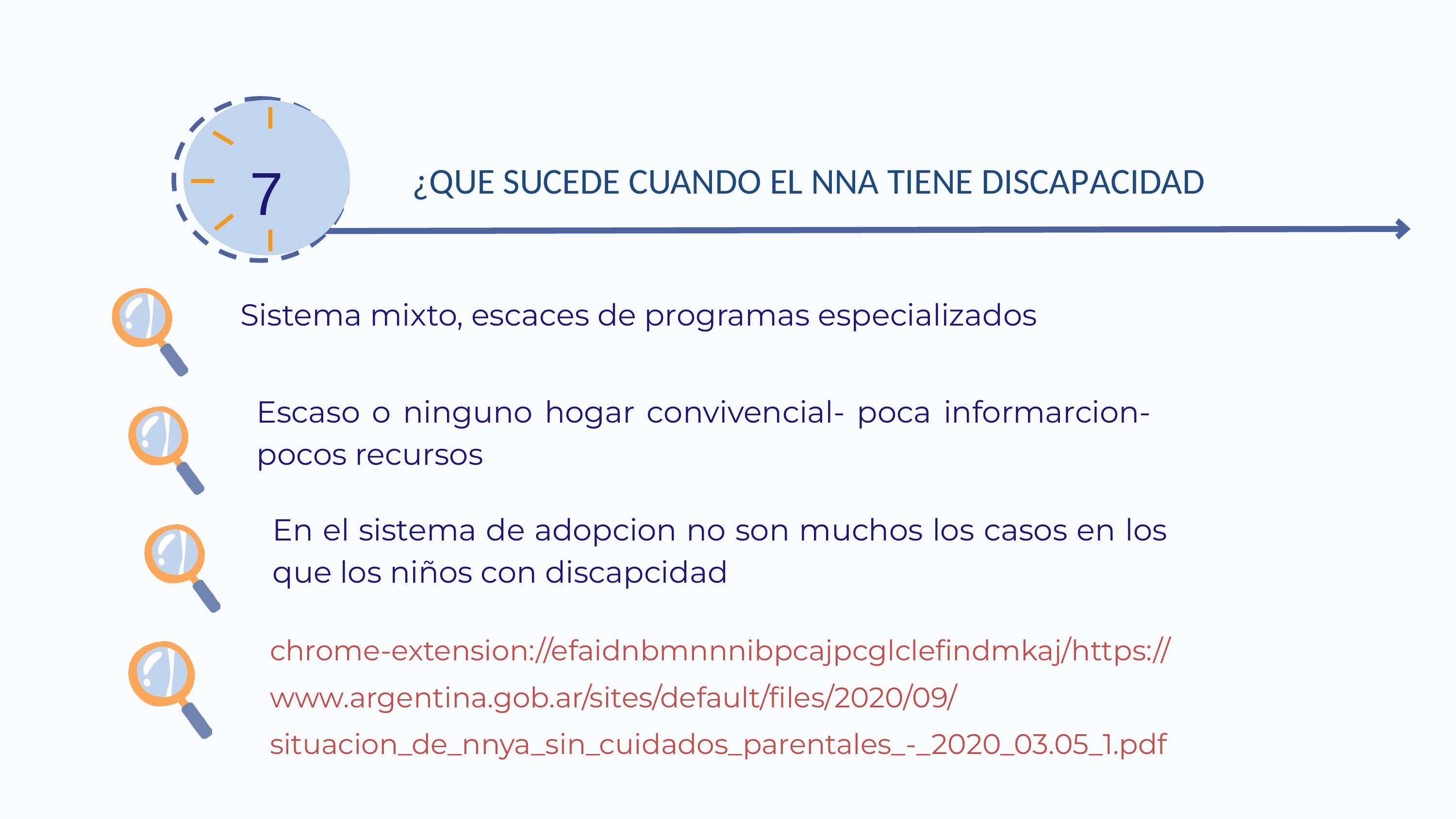

7

¿QUE SUCEDE CUANDO EL NNA TIENE DISCAPACIDAD

Sistema mixto, escaces de programas especializados
Escaso o ninguno hogar convivencial- poca informarcion- pocos recursos

En el sistema de adopcion no son muchos los casos en los que los niños con discapcidad

chrome-extension://efaidnbmnnnibpcajpcglclefindmkaj/https://www.argentina.gob.ar/sites/default/files/2020/09/situacion_de_nnya_sin_cuidados_parentales_-_2020_03.05_1.pdf